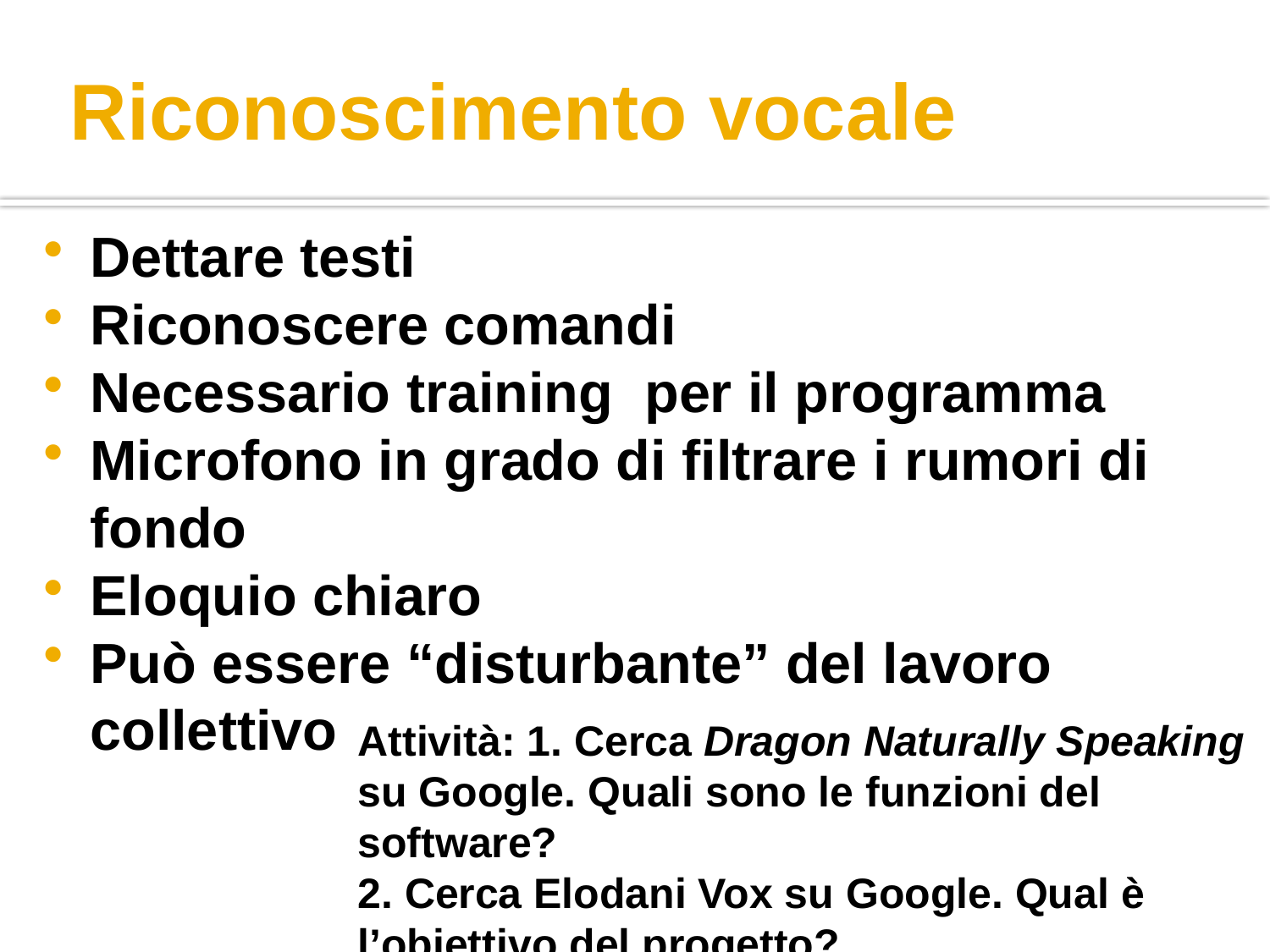

# Riconoscimento vocale
Dettare testi
Riconoscere comandi
Necessario training  per il programma
Microfono in grado di filtrare i rumori di fondo
Eloquio chiaro
Può essere “disturbante” del lavoro collettivo
Attività: 1. Cerca Dragon Naturally Speaking su Google. Quali sono le funzioni del software?
2. Cerca Elodani Vox su Google. Qual è l’obiettivo del progetto?